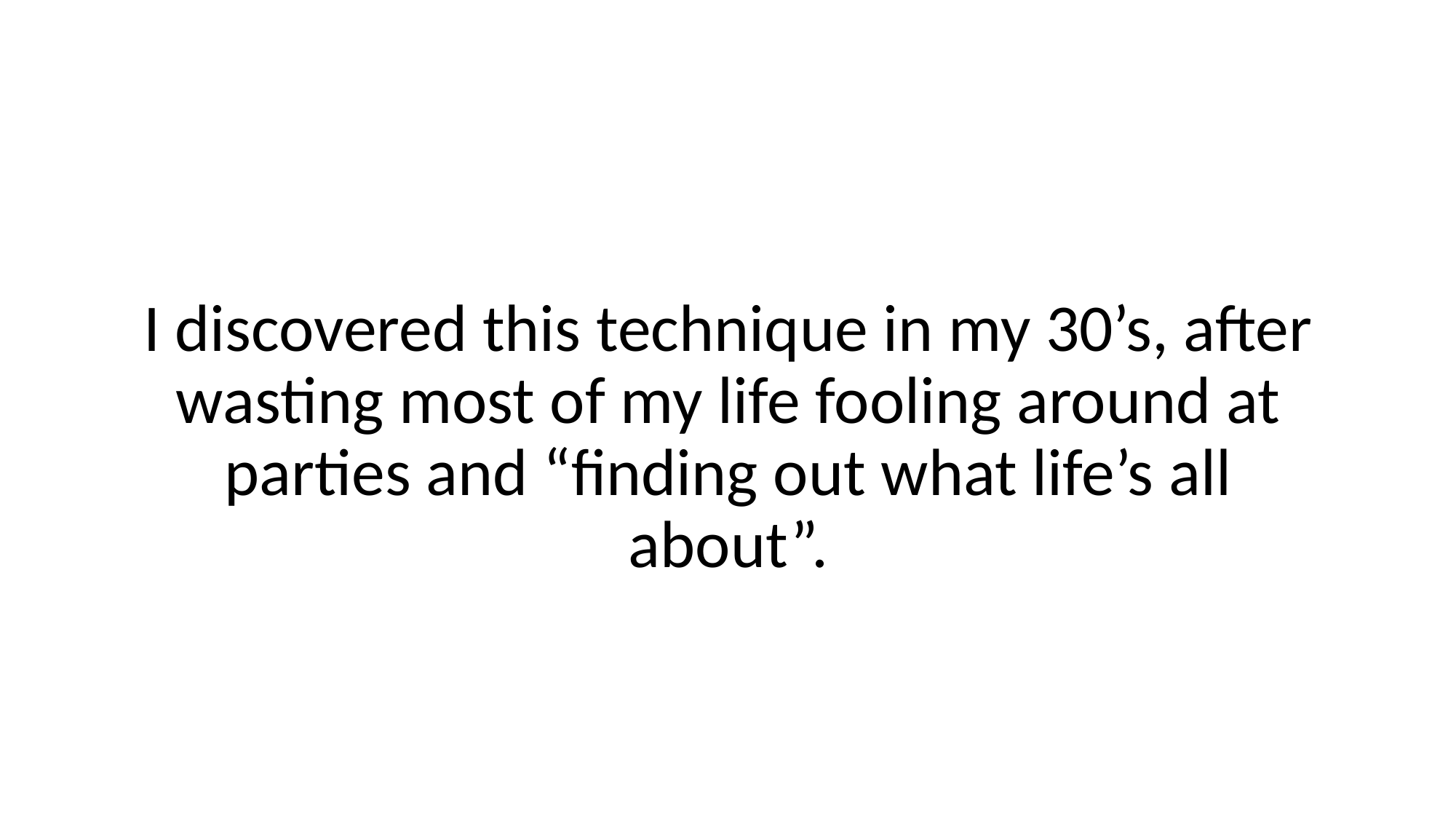

I discovered this technique in my 30’s, after wasting most of my life fooling around at parties and “finding out what life’s all about”.